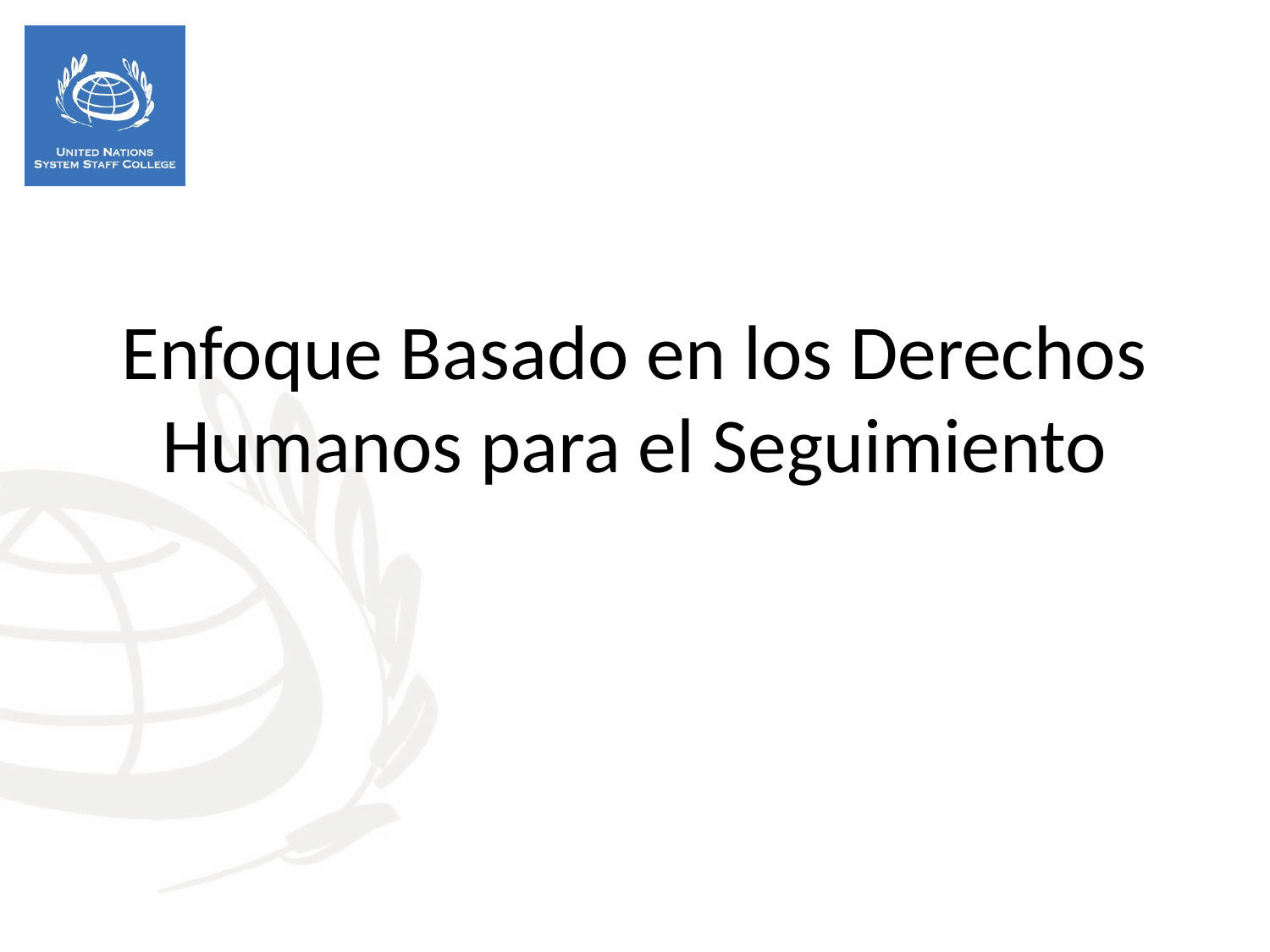

Enfoque Basado en los Derechos Humanos para el Seguimiento